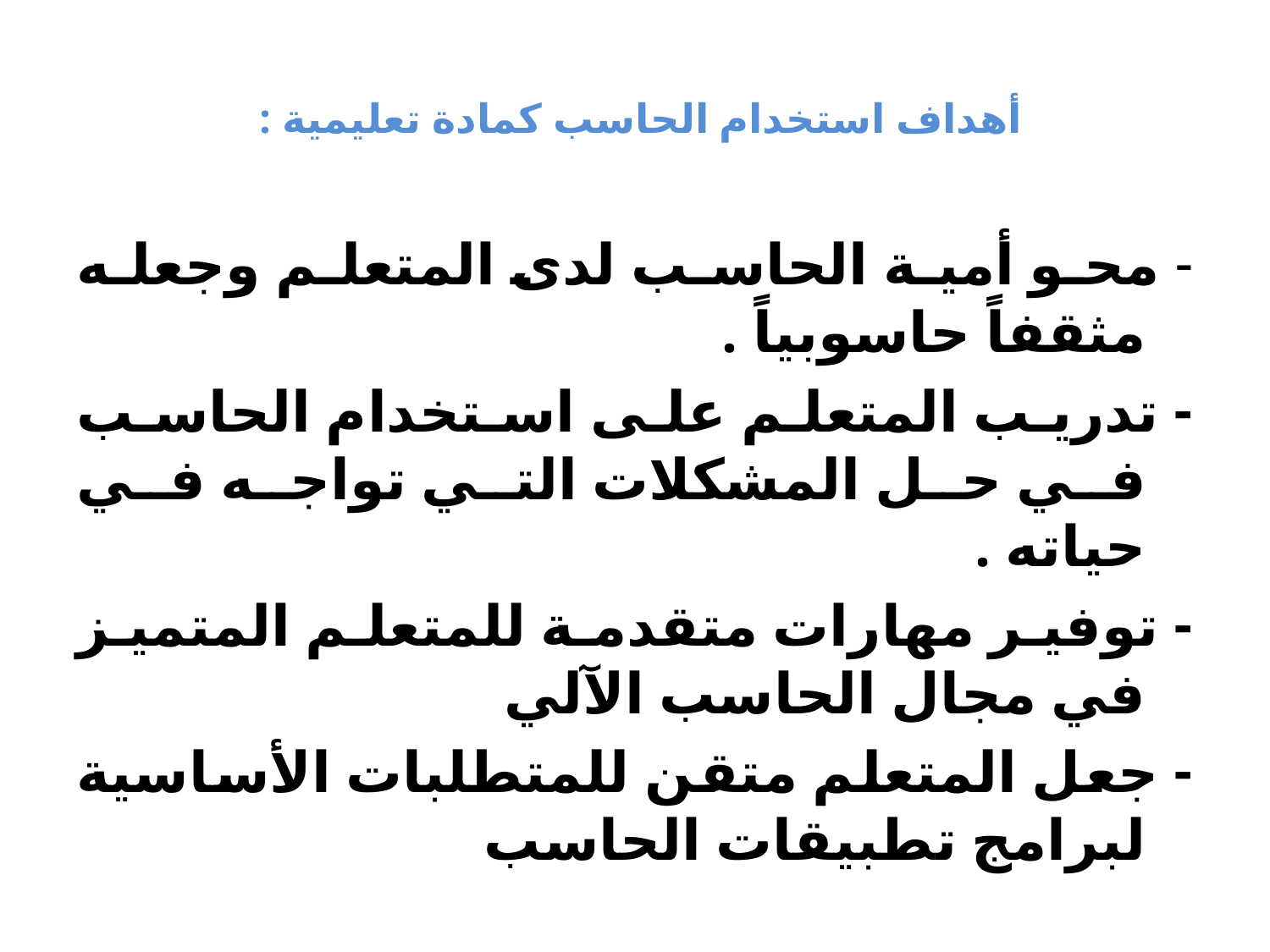

# أهداف استخدام الحاسب كمادة تعليمية :
- محو أمية الحاسب لدى المتعلم وجعله مثقفاً حاسوبياً .
- تدريب المتعلم على استخدام الحاسب في حل المشكلات التي تواجه في حياته .
- توفير مهارات متقدمة للمتعلم المتميز في مجال الحاسب الآلي
- جعل المتعلم متقن للمتطلبات الأساسية لبرامج تطبيقات الحاسب